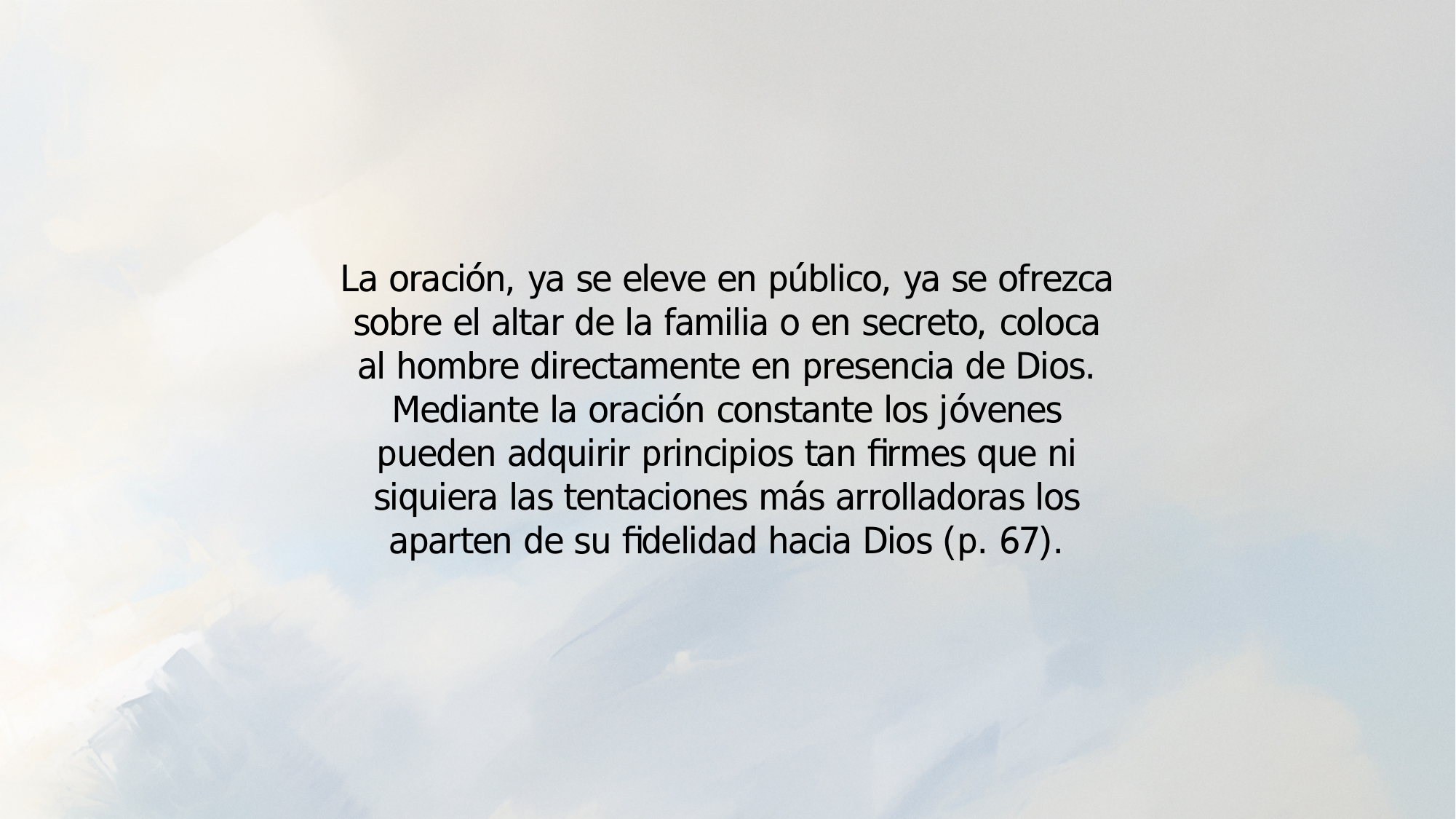

La oración, ya se eleve en público, ya se ofrezca sobre el altar de la familia o en secreto, coloca al hombre directamente en presencia de Dios. Mediante la oración constante los jóvenes pueden adquirir principios tan firmes que ni siquiera las tentaciones más arrolladoras los aparten de su fidelidad hacia Dios (p. 67).